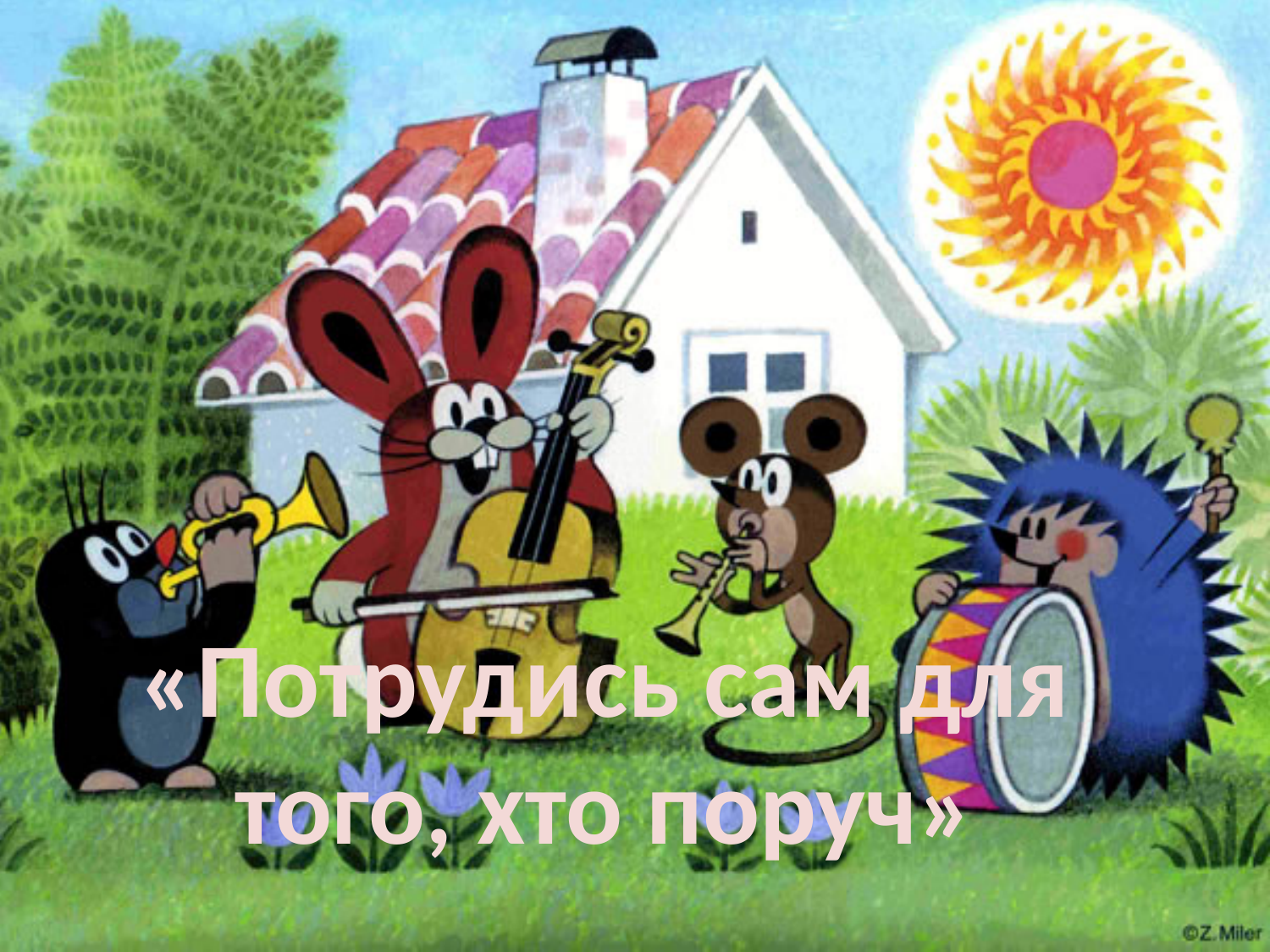

# «Потрудись сам для того, хто поруч»